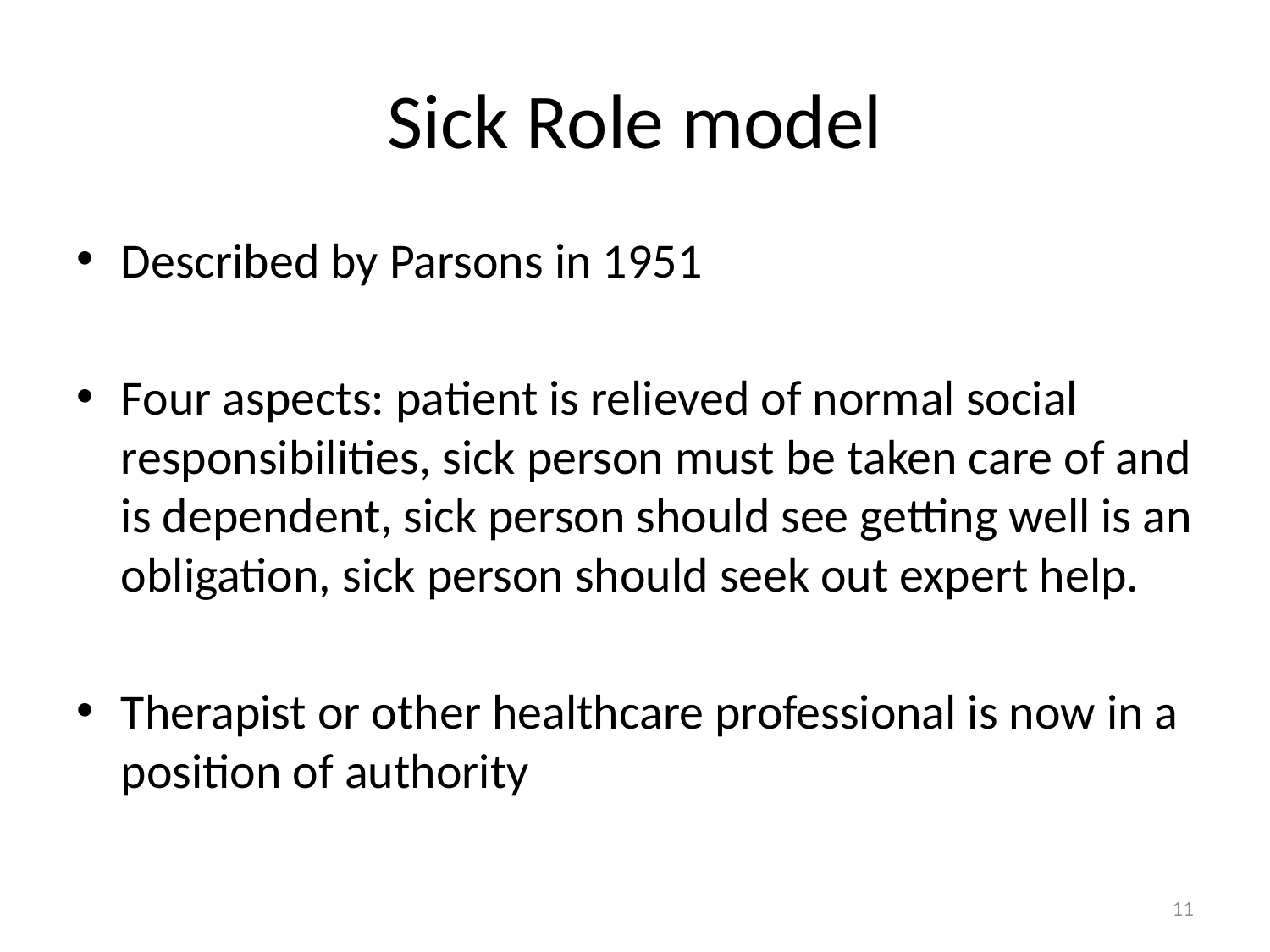

# Sick Role model
Described by Parsons in 1951

Four aspects: patient is relieved of normal social responsibilities, sick person must be taken care of and is dependent, sick person should see getting well is an obligation, sick person should seek out expert help.

Therapist or other healthcare professional is now in a position of authority
11